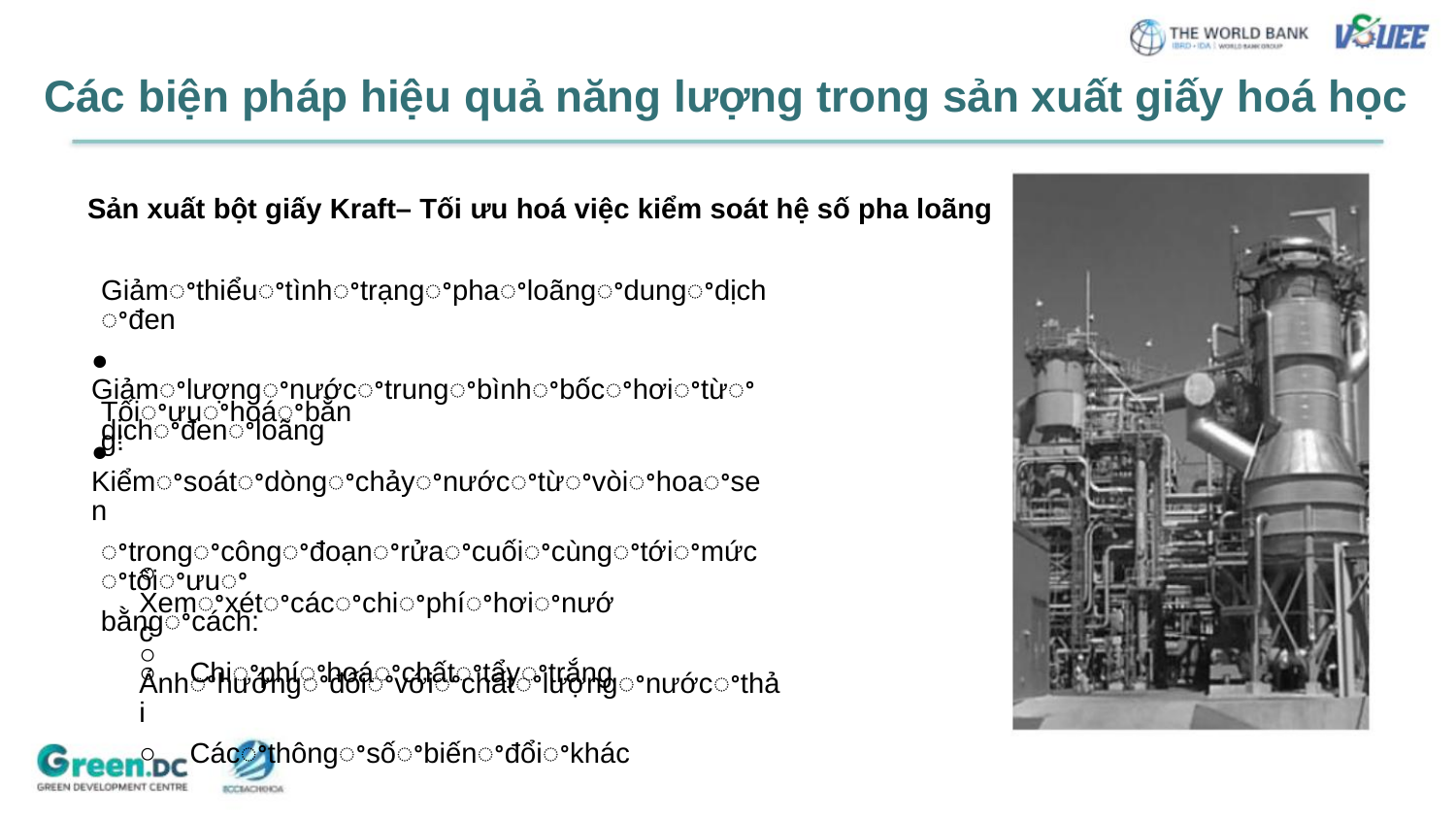

Các biện pháp hiệu quả năng lượng trong sản xuất giấy hoá học
Sản xuất bột giấy Kraft– Tối ưu hoá việc kiểm soát hệ số pha loãng
Giảmꢀthiểuꢀtìnhꢀtrạngꢀphaꢀloãngꢀdungꢀdịchꢀđen
● Giảmꢀlượngꢀnướcꢀtrungꢀbìnhꢀbốcꢀhơiꢀtừꢀ
dịchꢀđenꢀloãng
Tốiꢀưuꢀhoáꢀbằng:
● Kiểmꢀsoátꢀdòngꢀchảyꢀnướcꢀtừꢀvòiꢀhoaꢀsen
ꢀtrongꢀcôngꢀđoạnꢀrửaꢀcuốiꢀcùngꢀtớiꢀmứcꢀtốiꢀưuꢀ
bằngꢀcách:
○ Xemꢀxétꢀcácꢀchiꢀphíꢀhơiꢀnước
○ Chiꢀphíꢀhoáꢀchấtꢀtẩyꢀtrắng
○ Ảnhꢀhướngꢀđốiꢀvớiꢀchấtꢀlượngꢀnướcꢀthải
○ Cácꢀthôngꢀsốꢀbiếnꢀđổiꢀkhác